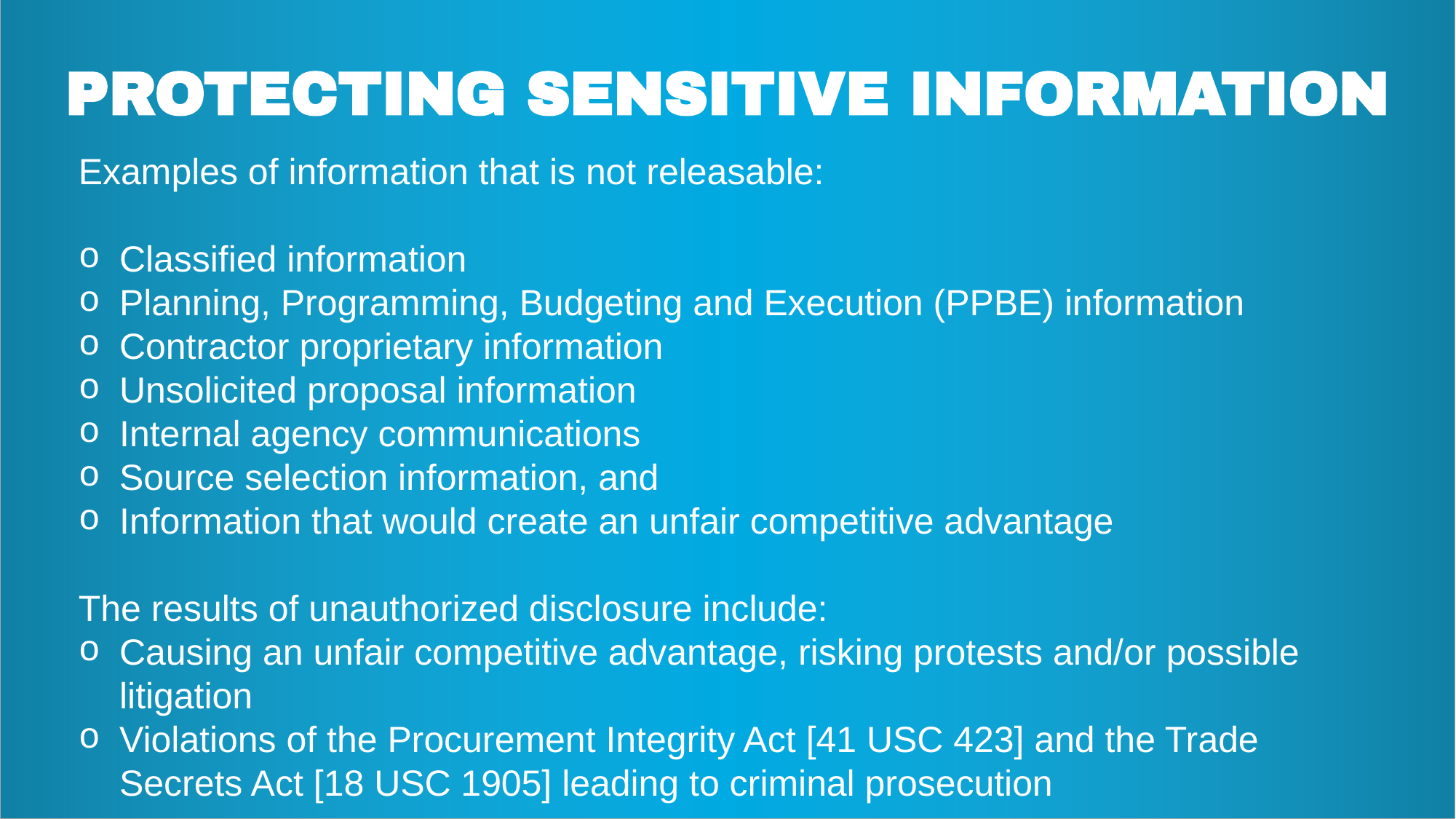

PROTECTING SENSITIVE INFORMATION
Examples of information that is not releasable:

Classified information
Planning, Programming, Budgeting and Execution (PPBE) information
Contractor proprietary information
Unsolicited proposal information
Internal agency communications
Source selection information, and
Information that would create an unfair competitive advantage

The results of unauthorized disclosure include:
Causing an unfair competitive advantage, risking protests and/or possible litigation
Violations of the Procurement Integrity Act [41 USC 423] and the Trade Secrets Act [18 USC 1905] leading to criminal prosecution